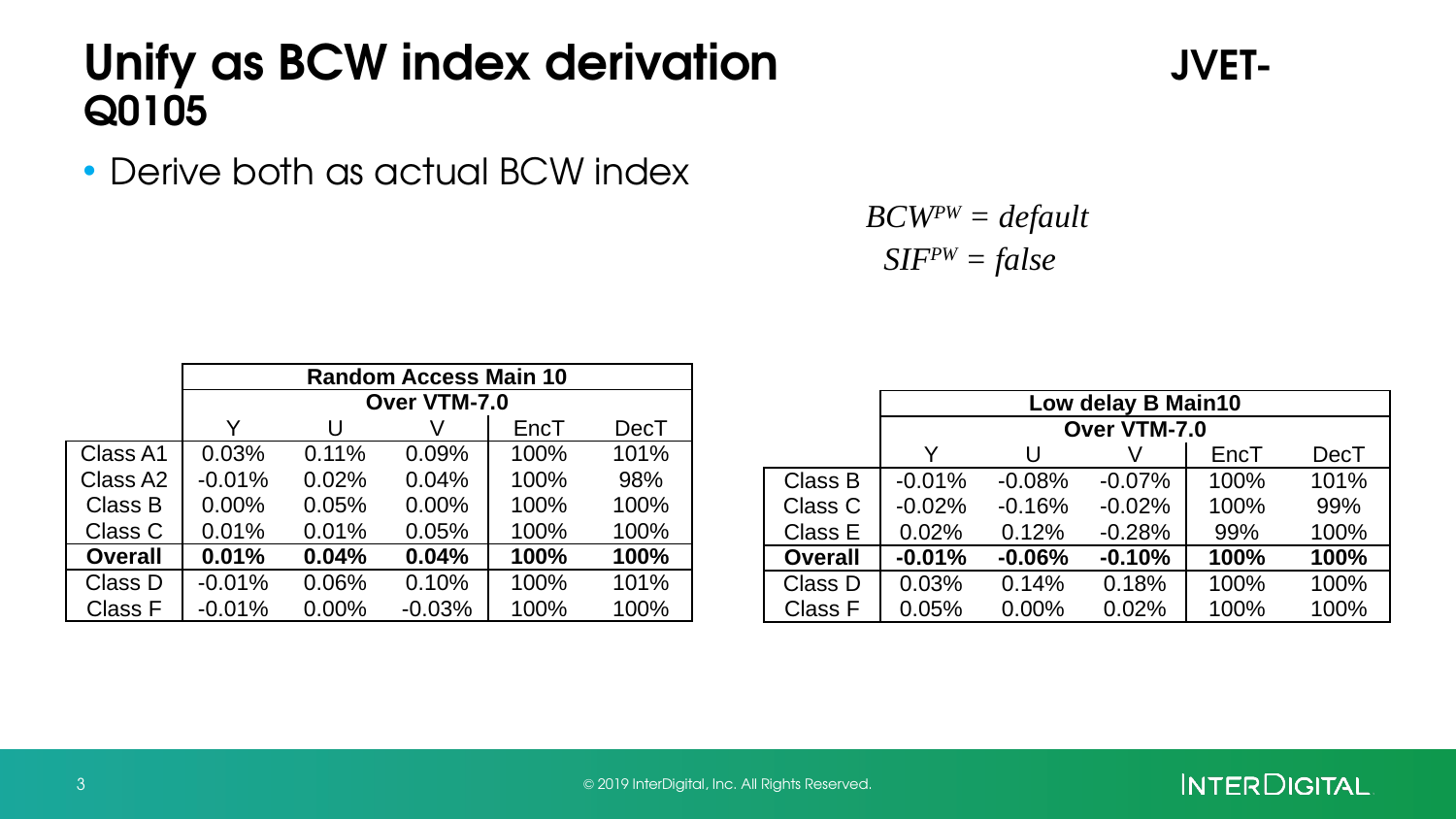

# Unify as BCW index derivation			     JVET-Q0105
Derive both as actual BCW index
					BCWPW = default
					  SIFPW = false
|  | Random Access Main 10 |  |  |  |  |
| --- | --- | --- | --- | --- | --- |
|  | Over VTM-7.0 |  |  |  |  |
|  | Y | U | V | EncT | DecT |
| Class A1 | 0.03% | 0.11% | 0.09% | 100% | 101% |
| Class A2 | -0.01% | 0.02% | 0.04% | 100% | 98% |
| Class B | 0.00% | 0.05% | 0.00% | 100% | 100% |
| Class C | 0.01% | 0.01% | 0.05% | 100% | 100% |
| Overall | 0.01% | 0.04% | 0.04% | 100% | 100% |
| Class D | -0.01% | 0.06% | 0.10% | 100% | 101% |
| Class F | -0.01% | 0.00% | -0.03% | 100% | 100% |
|  | Low delay B Main10 |  |  |  |  |
| --- | --- | --- | --- | --- | --- |
|  | Over VTM-7.0 |  |  |  |  |
|  | Y | U | V | EncT | DecT |
| Class B | -0.01% | -0.08% | -0.07% | 100% | 101% |
| Class C | -0.02% | -0.16% | -0.02% | 100% | 99% |
| Class E | 0.02% | 0.12% | -0.28% | 99% | 100% |
| Overall | -0.01% | -0.06% | -0.10% | 100% | 100% |
| Class D | 0.03% | 0.14% | 0.18% | 100% | 100% |
| Class F | 0.05% | 0.00% | 0.02% | 100% | 100% |
3
© 2019 InterDigital, Inc. All Rights Reserved.